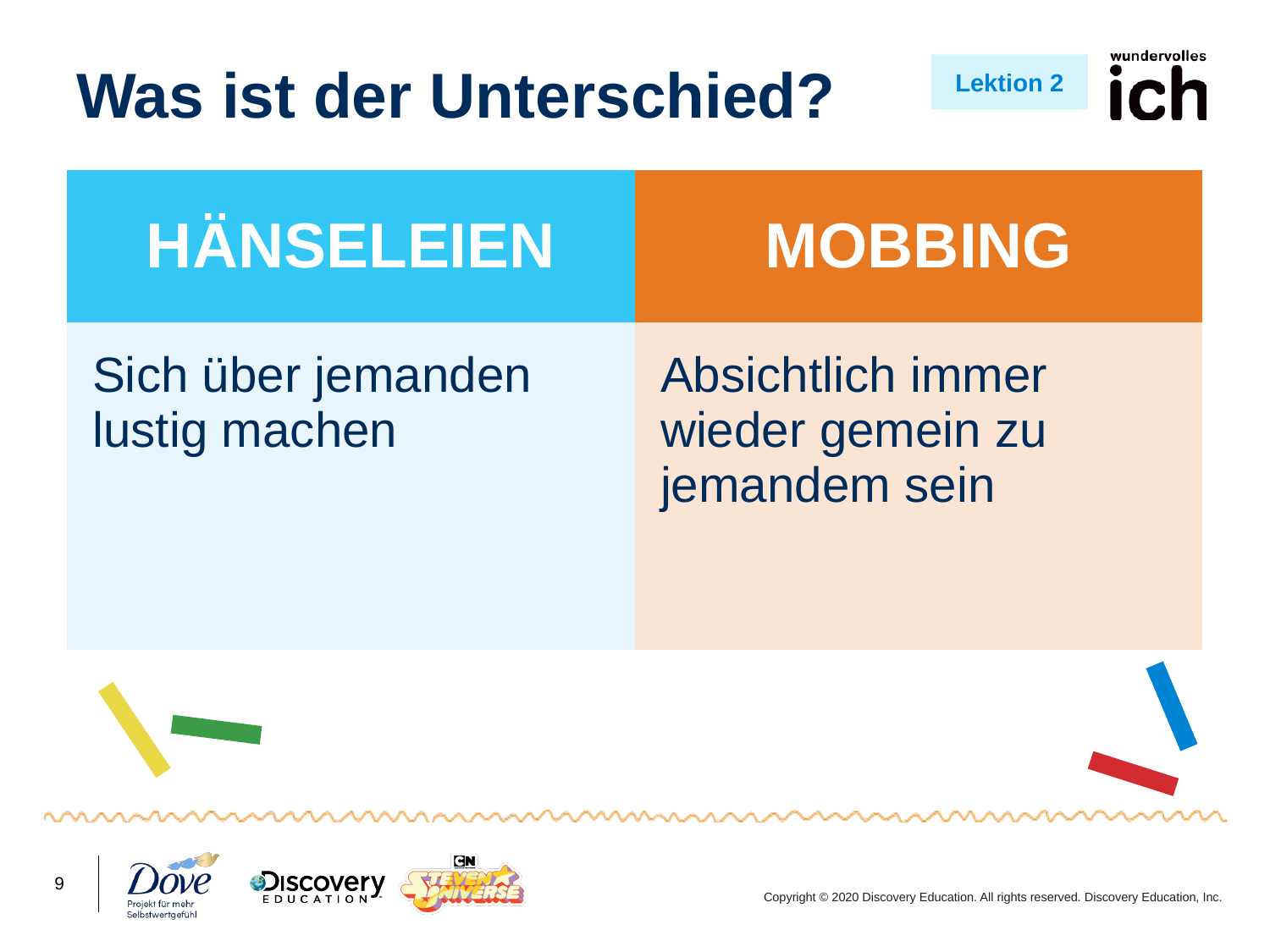

# Was ist der Unterschied?
Lektion 2
| HÄNSELEIEN | MOBBING |
| --- | --- |
| Sich über jemanden lustig machen | Absichtlich immer wieder gemein zu jemandem sein |